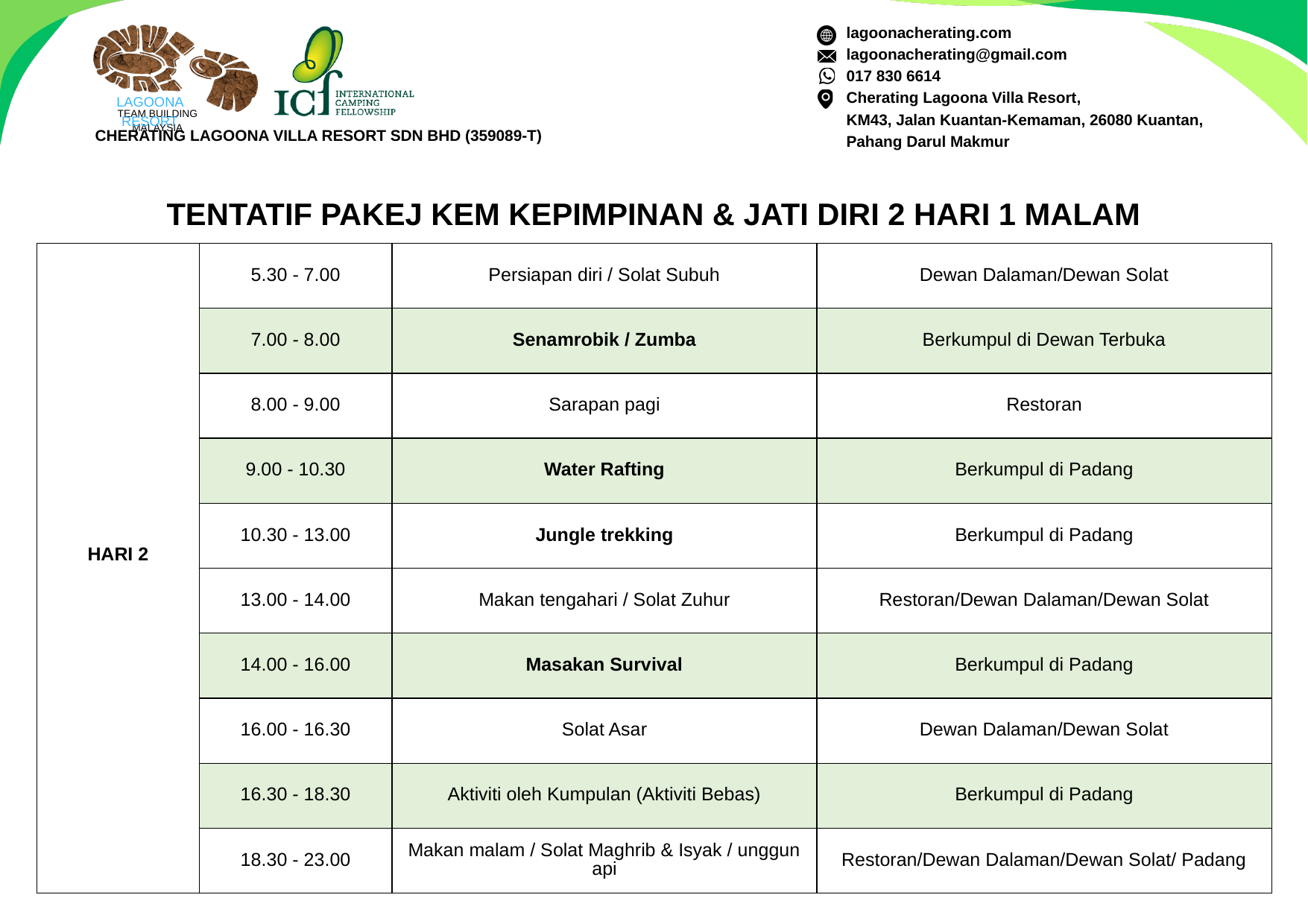

lagoonacherating.com
lagoonacherating@gmail.com
017 830 6614
Cherating Lagoona Villa Resort,
KM43, Jalan Kuantan-Kemaman, 26080 Kuantan,
Pahang Darul Makmur

LAGOONA RESORT
TEAM BUILDING MALAYSIA
CHERATING LAGOONA VILLA RESORT SDN BHD (359089-T)
TENTATIF PAKEJ KEM KEPIMPINAN & JATI DIRI 2 HARI 1 MALAM
| HARI 2 | 5.30 - 7.00 | Persiapan diri / Solat Subuh | Dewan Dalaman/Dewan Solat |
| --- | --- | --- | --- |
| HARI 2 | 7.00 - 8.00 | Senamrobik / Zumba | Berkumpul di Dewan Terbuka |
| HARI 2 | 8.00 - 9.00 | Sarapan pagi | Restoran |
| HARI 2 | 9.00 - 10.30 | Water Rafting | Berkumpul di Padang |
| HARI 2 | 10.30 - 13.00 | Jungle trekking | Berkumpul di Padang |
| HARI 2 | 13.00 - 14.00 | Makan tengahari / Solat Zuhur | Restoran/Dewan Dalaman/Dewan Solat |
| HARI 2 | 14.00 - 16.00 | Masakan Survival | Berkumpul di Padang |
| HARI 2 | 16.00 - 16.30 | Solat Asar | Dewan Dalaman/Dewan Solat |
| HARI 2 | 16.30 - 18.30 | Aktiviti oleh Kumpulan (Aktiviti Bebas) | Berkumpul di Padang |
| HARI 2 | 18.30 - 23.00 | Makan malam / Solat Maghrib & Isyak / unggun api | Restoran/Dewan Dalaman/Dewan Solat/ Padang |